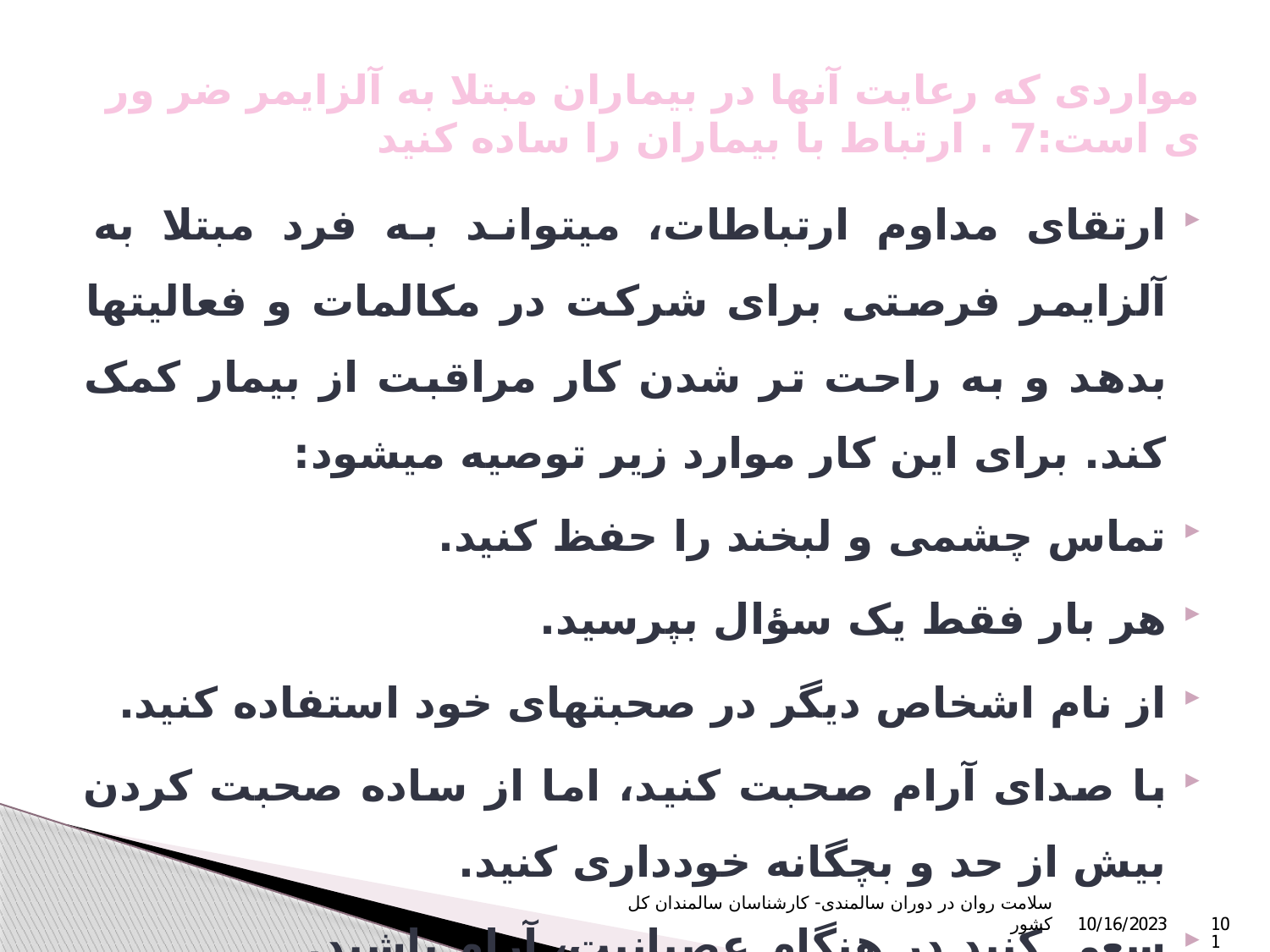

# مواردی که رعایت آنها در بیماران مبتلا به آلزایمر ضر ور ی است:7 . ارتباط با بیماران را ساده کنید
ارتقای مداوم ارتباطات، میتواند به فرد مبتلا به آلزایمر فرصتی برای شرکت در مکالمات و فعالیتها بدهد و به راحت تر شدن کار مراقبت از بیمار کمک کند. برای این کار موارد زیر توصیه میشود:
تماس چشمی و لبخند را حفظ کنید.
هر بار فقط یک سؤال بپرسید.
از نام اشخاص دیگر در صحبتهای خود استفاده کنید.
با صدای آرام صحبت کنید، اما از ساده صحبت کردن بیش از حد و بچگانه خودداری کنید.
سعی کنید در هنگام عصبانیت، آرام باشید.
سلامت روان در دوران سالمندی- کارشناسان سالمندان کل کشور
10/16/2023
101